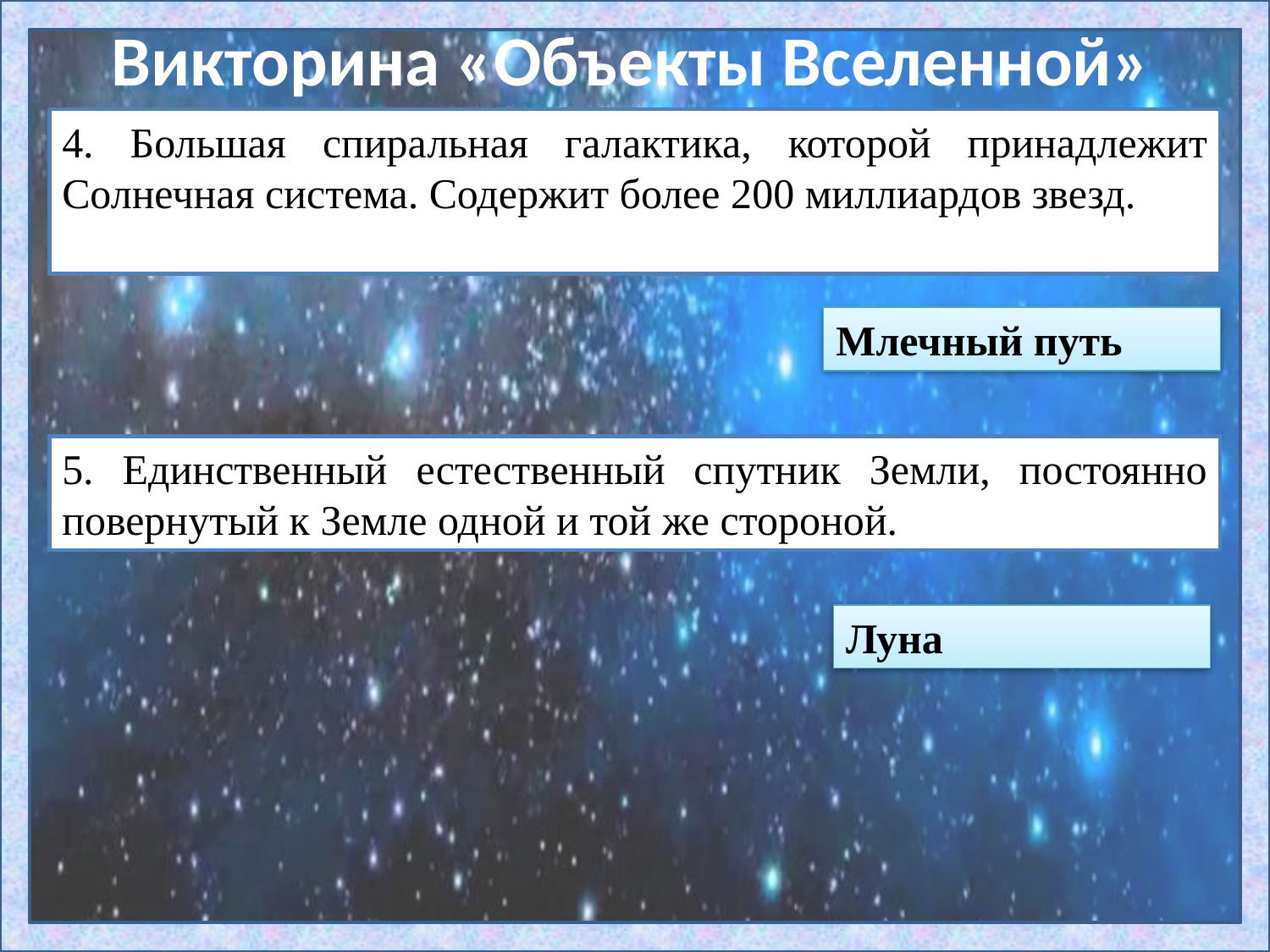

# Викторина «Объекты Вселенной»
4. Большая спиральная галактика, которой принадлежит Солнечная система. Содержит более 200 миллиардов звезд.

Млечный путь
5. Единственный естественный спутник Земли, постоянно повернутый к Земле одной и той же стороной.
Луна